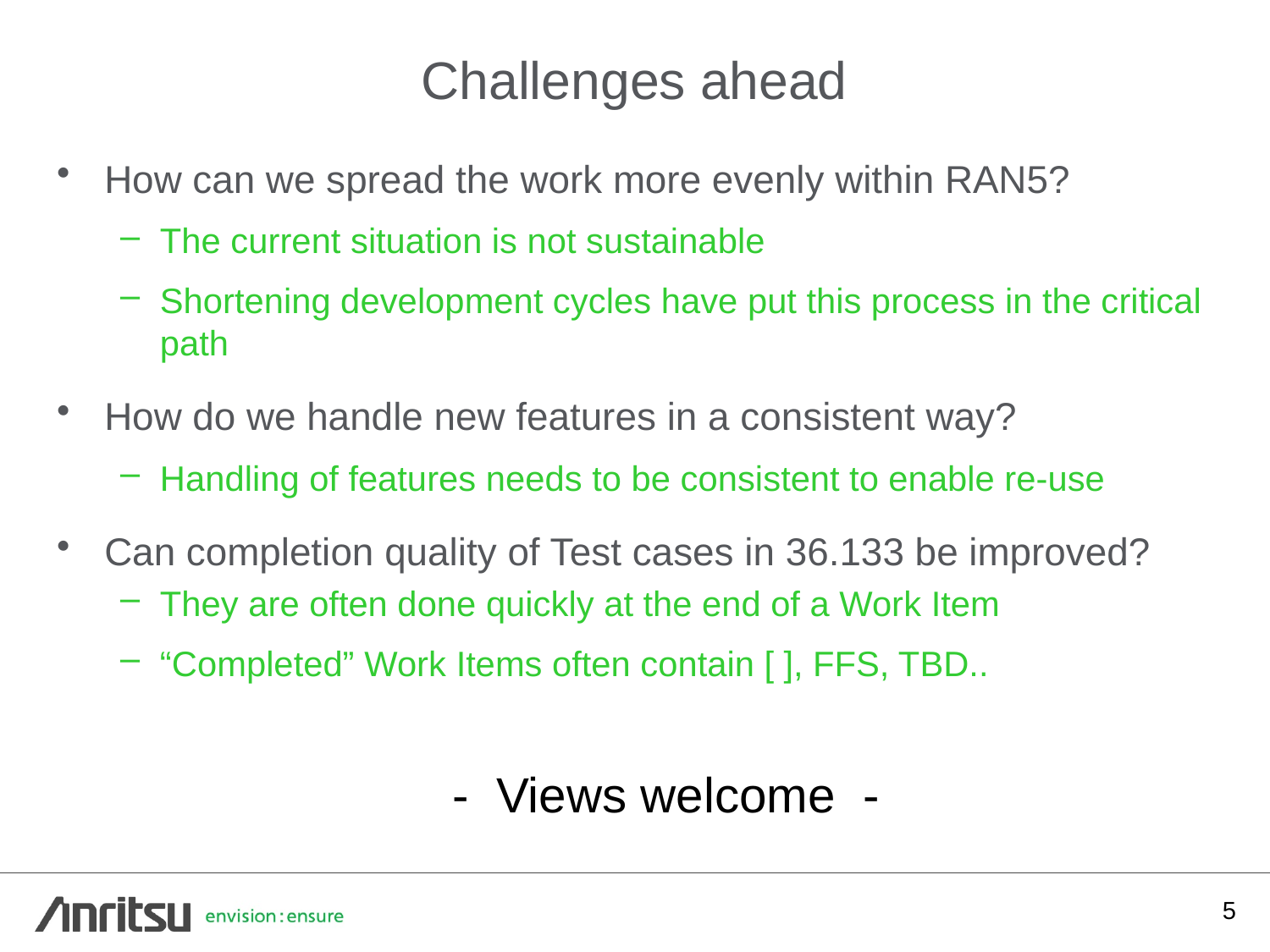

# Challenges ahead
How can we spread the work more evenly within RAN5?
The current situation is not sustainable
Shortening development cycles have put this process in the critical path
How do we handle new features in a consistent way?
Handling of features needs to be consistent to enable re-use
Can completion quality of Test cases in 36.133 be improved?
They are often done quickly at the end of a Work Item
“Completed” Work Items often contain [ ], FFS, TBD..

-  Views welcome  -
5